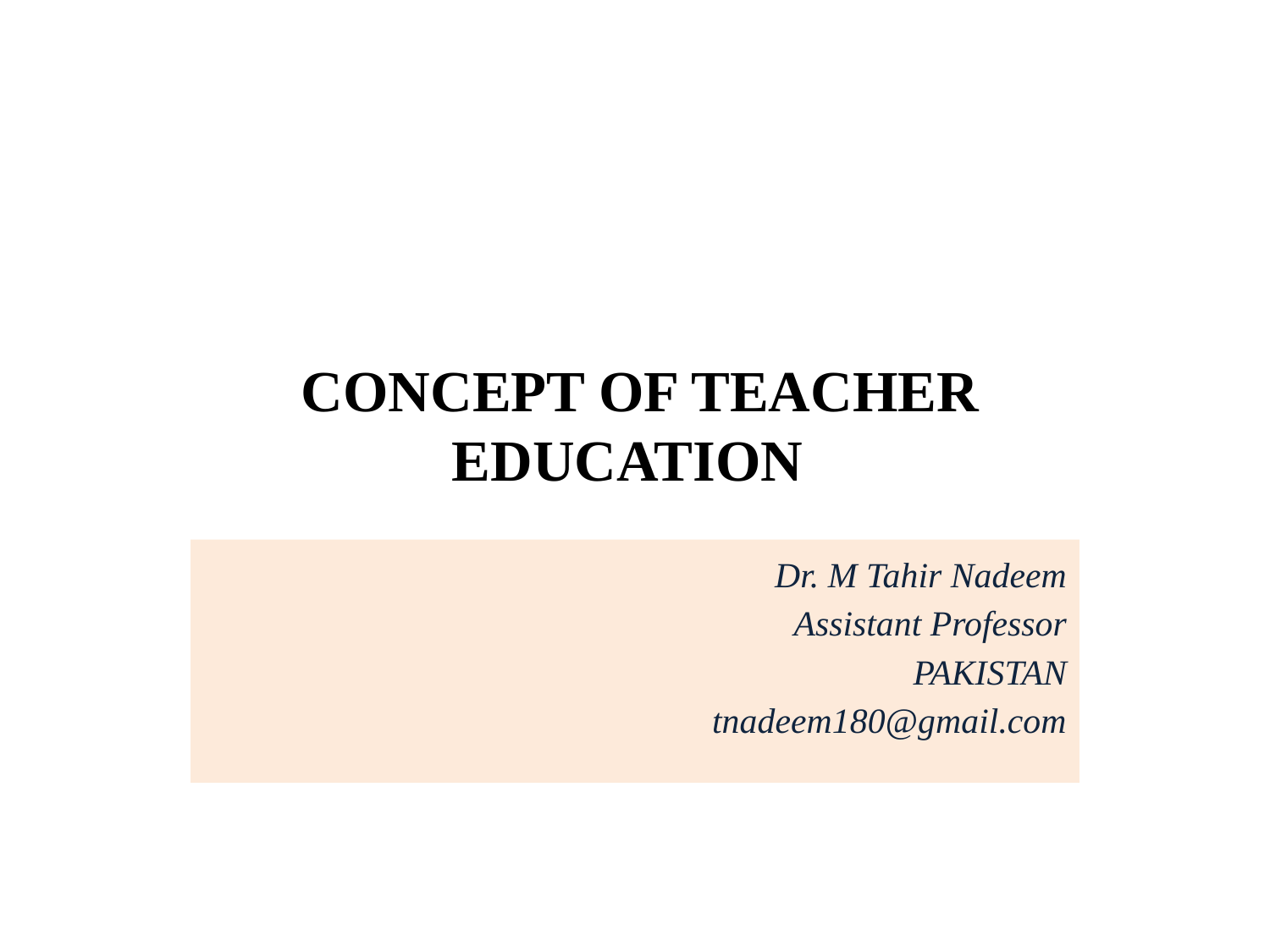

# CONCEPT OF TEACHER EDUCATION
Dr. M Tahir Nadeem
Assistant Professor
PAKISTAN
tnadeem180@gmail.com